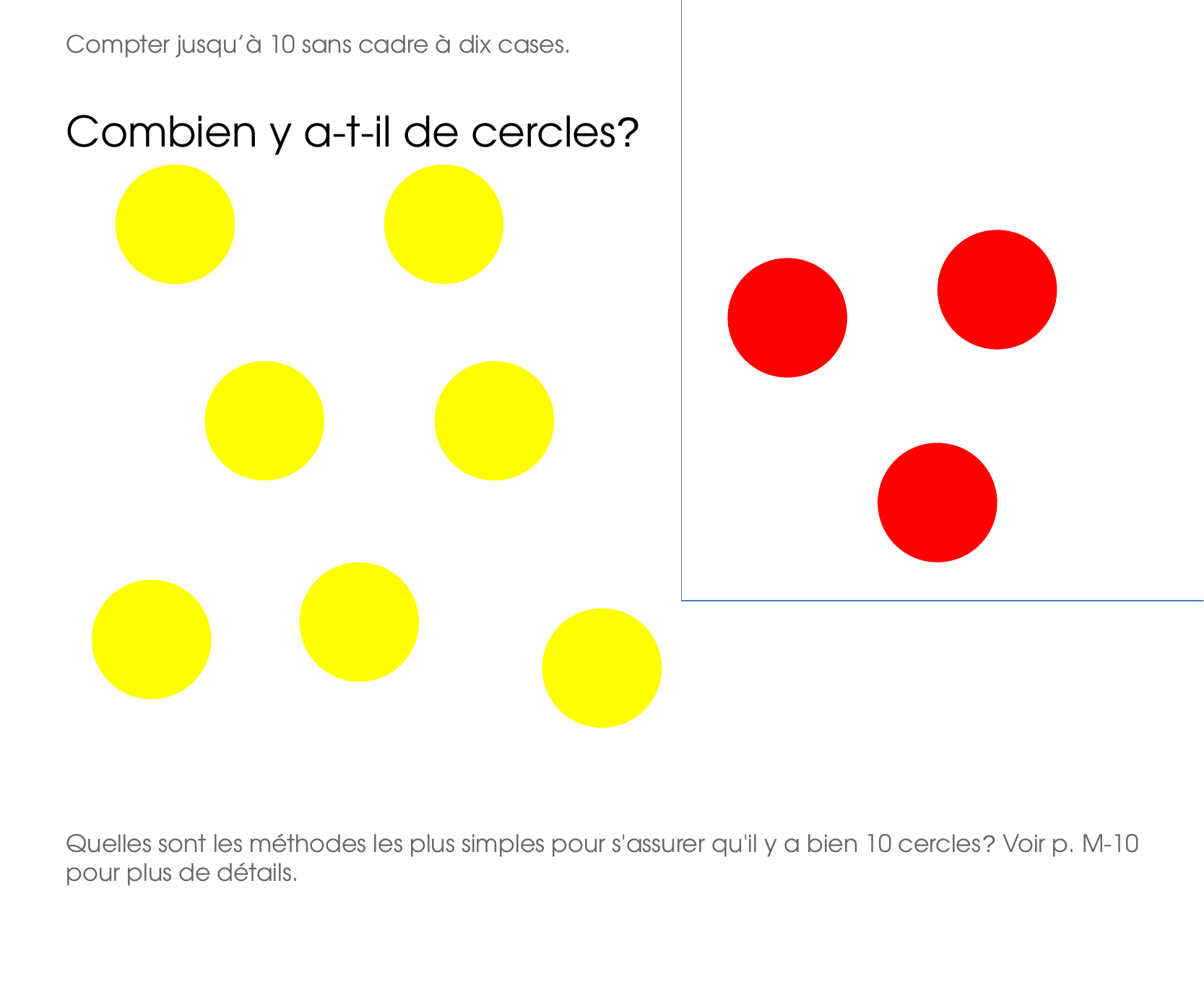

Compter jusqu’à 10 sans cadre à dix cases.
Combien y a-t-il de cercles?

Quelles sont les méthodes les plus simples pour s'assurer qu'il y a bien 10 cercles? Voir p. M-10 pour plus de détails.